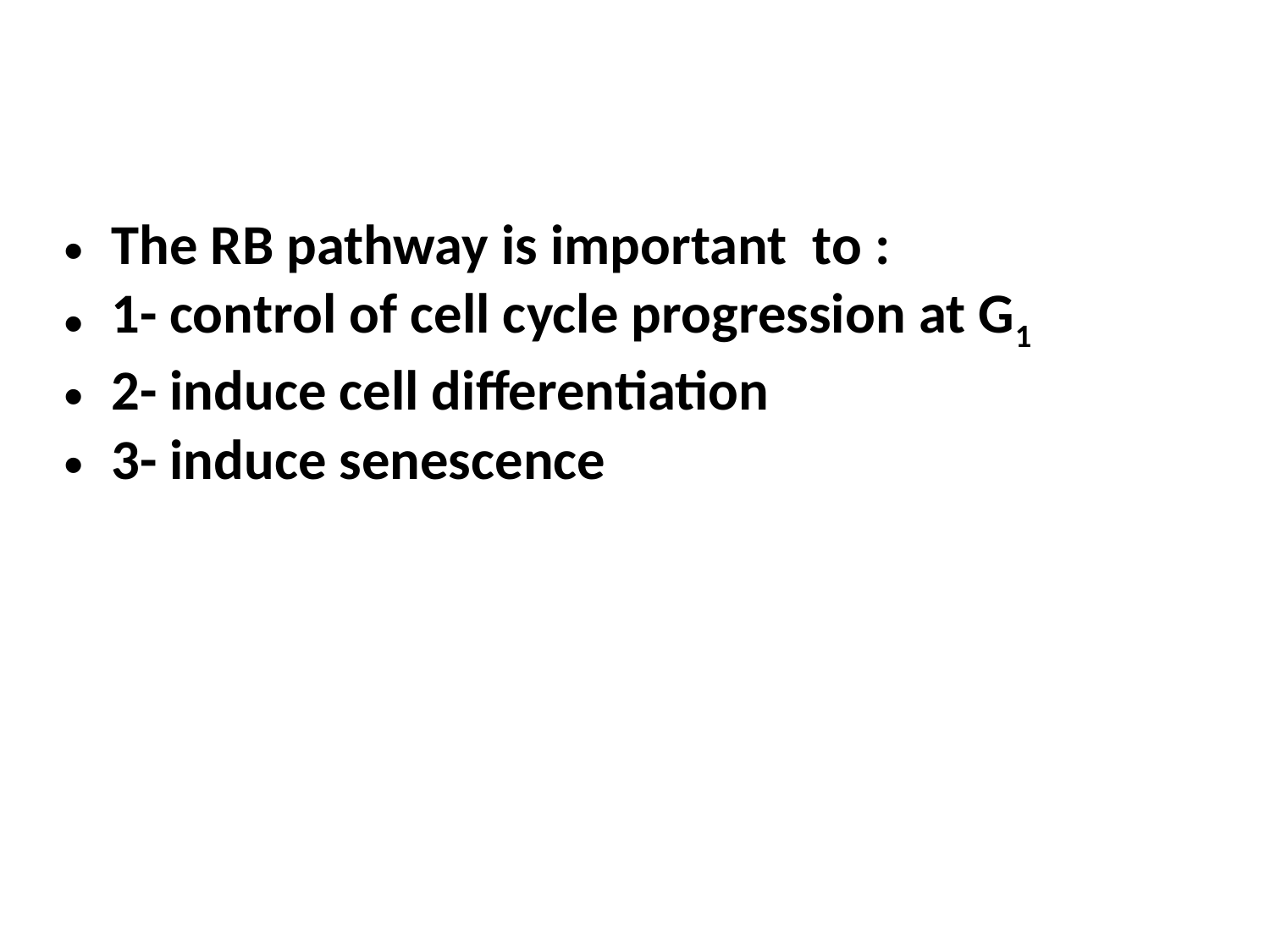

The RB pathway is important  to :
1- control of cell cycle progression at G1
2- induce cell differentiation
3- induce senescence